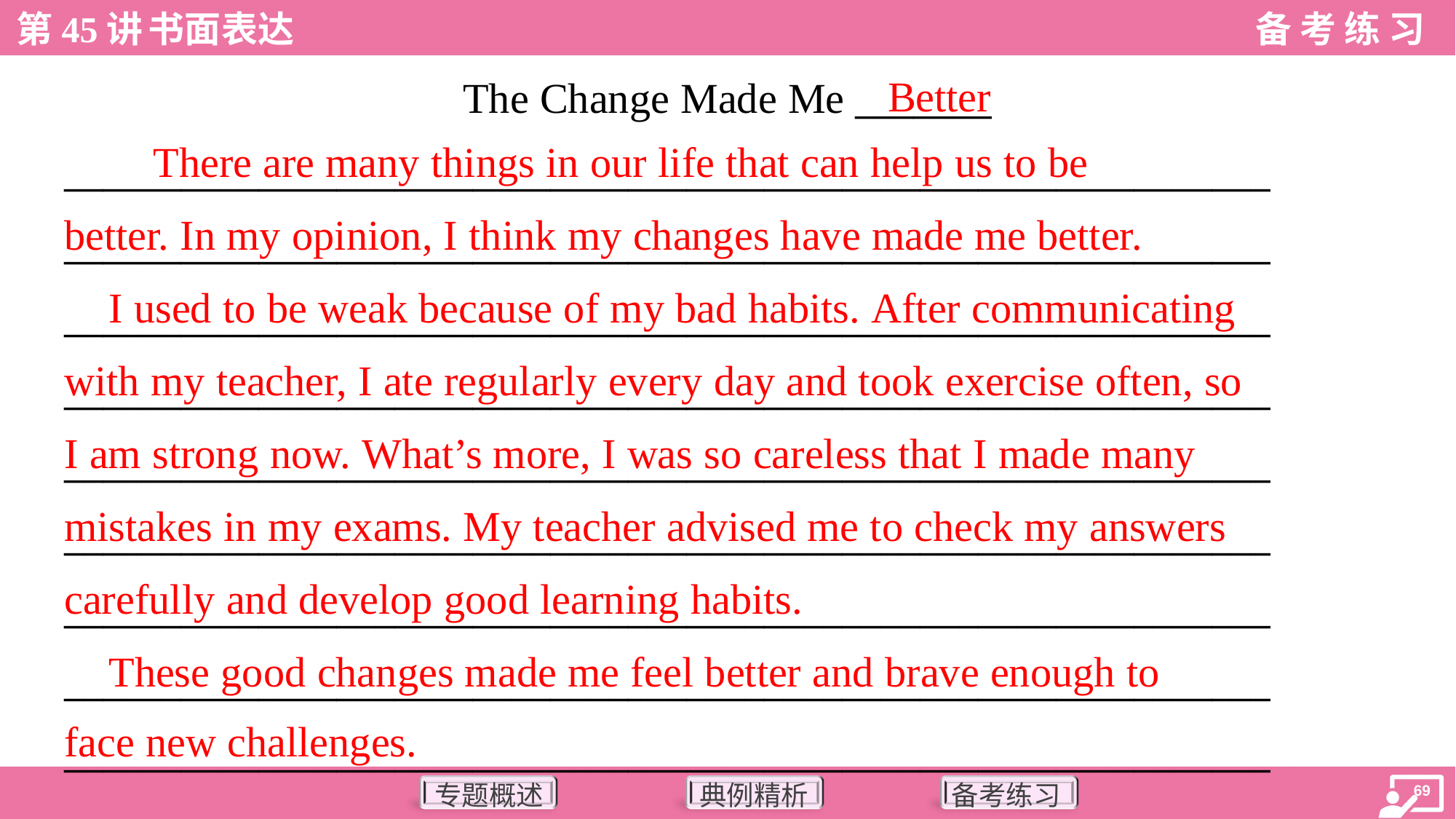

The Change Made Me _______
______________________________________________________________
______________________________________________________________
______________________________________________________________
______________________________________________________________
______________________________________________________________
______________________________________________________________
______________________________________________________________
______________________________________________________________
______________________________________________________________
Better
        There are many things in our life that can help us to be
better. In my opinion, I think my changes have made me better.
    I used to be weak because of my bad habits. After communicating
with my teacher, I ate regularly every day and took exercise often, so
I am strong now. What’s more, I was so careless that I made many
mistakes in my exams. My teacher advised me to check my answers
carefully and develop good learning habits.
    These good changes made me feel better and brave enough to
face new challenges.